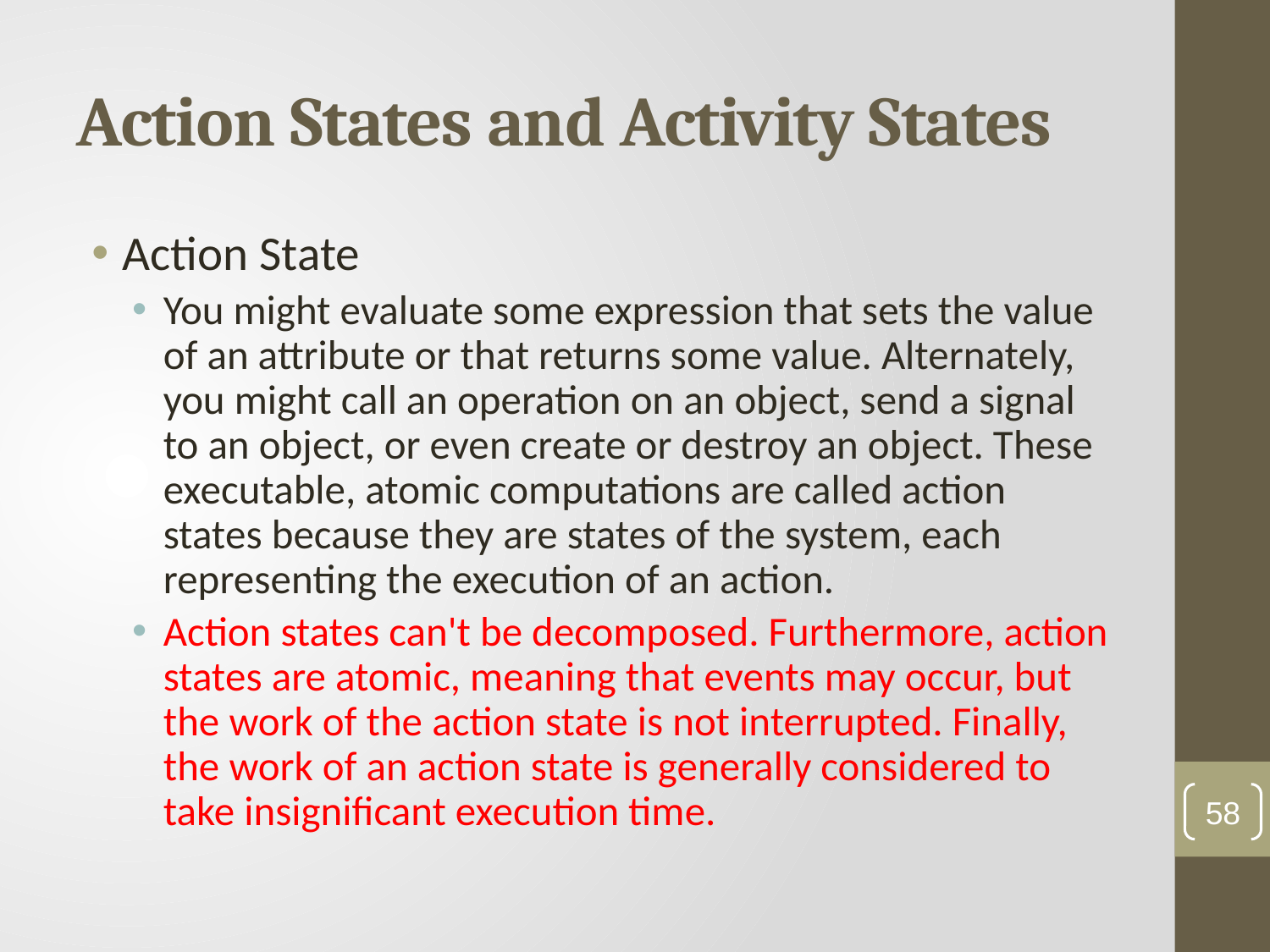

# Action States and Activity States
Action State
You might evaluate some expression that sets the value of an attribute or that returns some value. Alternately, you might call an operation on an object, send a signal to an object, or even create or destroy an object. These executable, atomic computations are called action states because they are states of the system, each representing the execution of an action.
Action states can't be decomposed. Furthermore, action states are atomic, meaning that events may occur, but the work of the action state is not interrupted. Finally, the work of an action state is generally considered to take insignificant execution time.

58